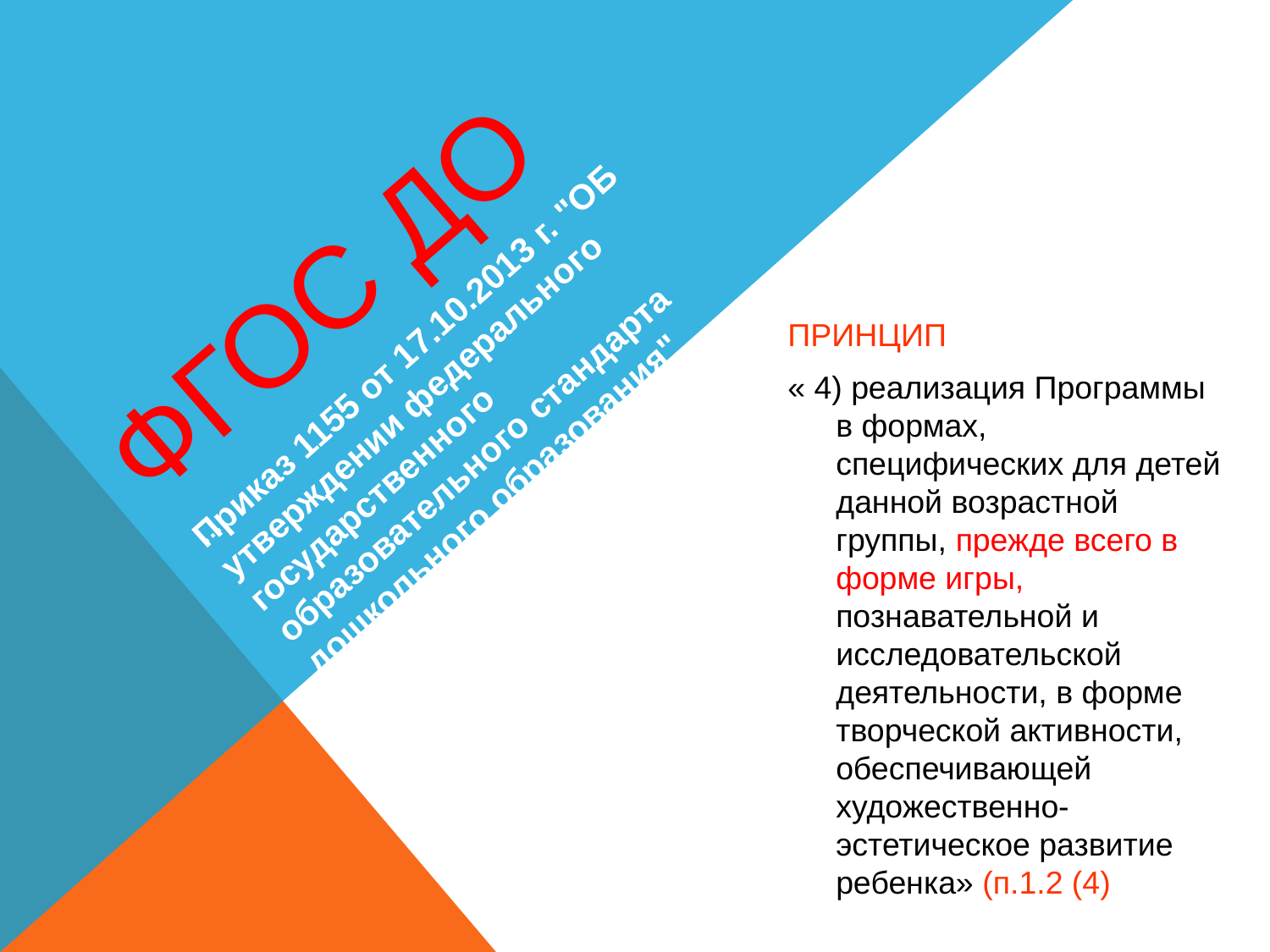

# Фгос до
…

ПРИНЦИП
« 4) реализация Программы в формах, специфических для детей данной возрастной группы, прежде всего в форме игры, познавательной и исследовательской деятельности, в форме творческой активности, обеспечивающей художественно-эстетическое развитие ребенка» (п.1.2 (4)
Приказ 1155 от 17.10.2013 г. "ОБ утверждении федерального государственного образовательного стандарта дошкольного образования"